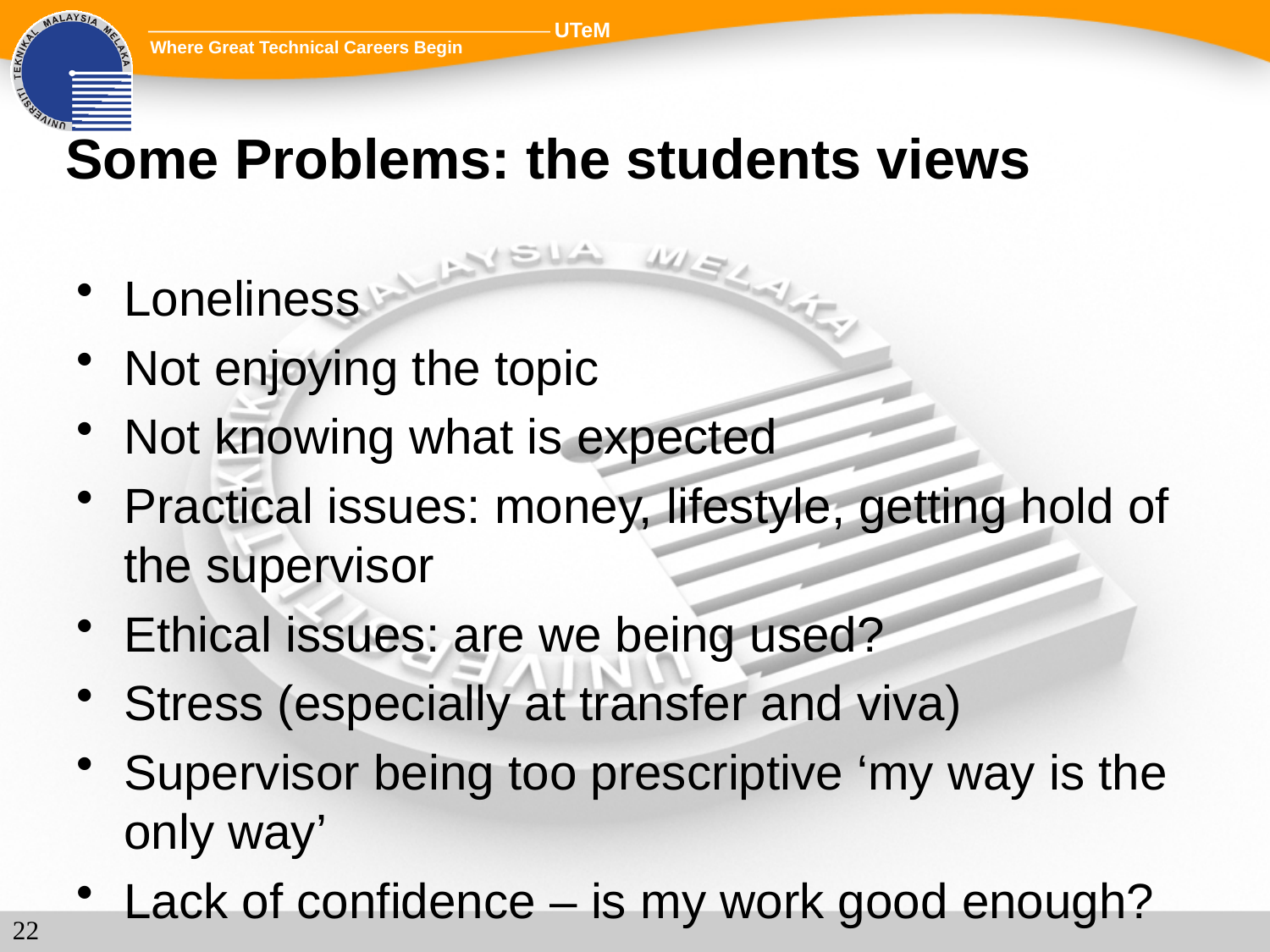

# Some Problems: the students views
Loneliness
Not enjoying the topic
Not knowing what is expected
Practical issues: money, lifestyle, getting hold of the supervisor
Ethical issues: are we being used?
Stress (especially at transfer and viva)
Supervisor being too prescriptive ‘my way is the only way’
Lack of confidence – is my work good enough?